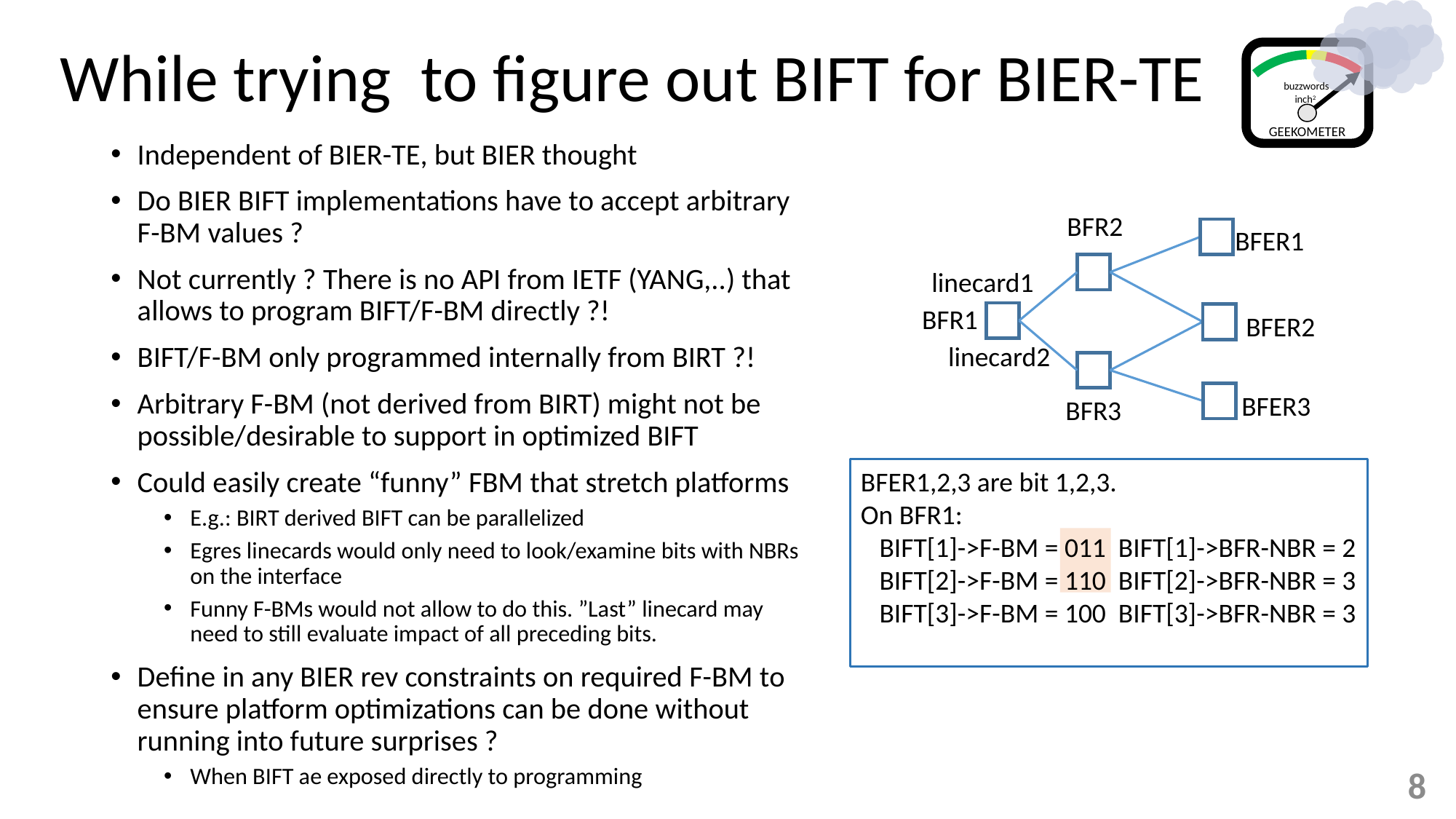

buzzwords
inch2
GEEKOMETER

# While trying  to figure out BIFT for BIER-TE
Independent of BIER-TE, but BIER thought
Do BIER BIFT implementations have to accept arbitrary F-BM values ?
Not currently ? There is no API from IETF (YANG,..) that allows to program BIFT/F-BM directly ?!
BIFT/F-BM only programmed internally from BIRT ?!
Arbitrary F-BM (not derived from BIRT) might not be possible/desirable to support in optimized BIFT
Could easily create “funny” FBM that stretch platforms
E.g.: BIRT derived BIFT can be parallelized
Egres linecards would only need to look/examine bits with NBRs on the interface
Funny F-BMs would not allow to do this. ”Last” linecard may need to still evaluate impact of all preceding bits.
Define in any BIER rev constraints on required F-BM to ensure platform optimizations can be done without running into future surprises ?
When BIFT ae exposed directly to programming
BFR2
BFER1

linecard1
BFR1

BFER2
linecard2

BFER3
BFR3
BFER1,2,3 are bit 1,2,3.
On BFR1:
   BIFT[1]->F-BM = 011  BIFT[1]->BFR-NBR = 2
   BIFT[2]->F-BM = 110  BIFT[2]->BFR-NBR = 3
   BIFT[3]->F-BM = 100  BIFT[3]->BFR-NBR = 3

8